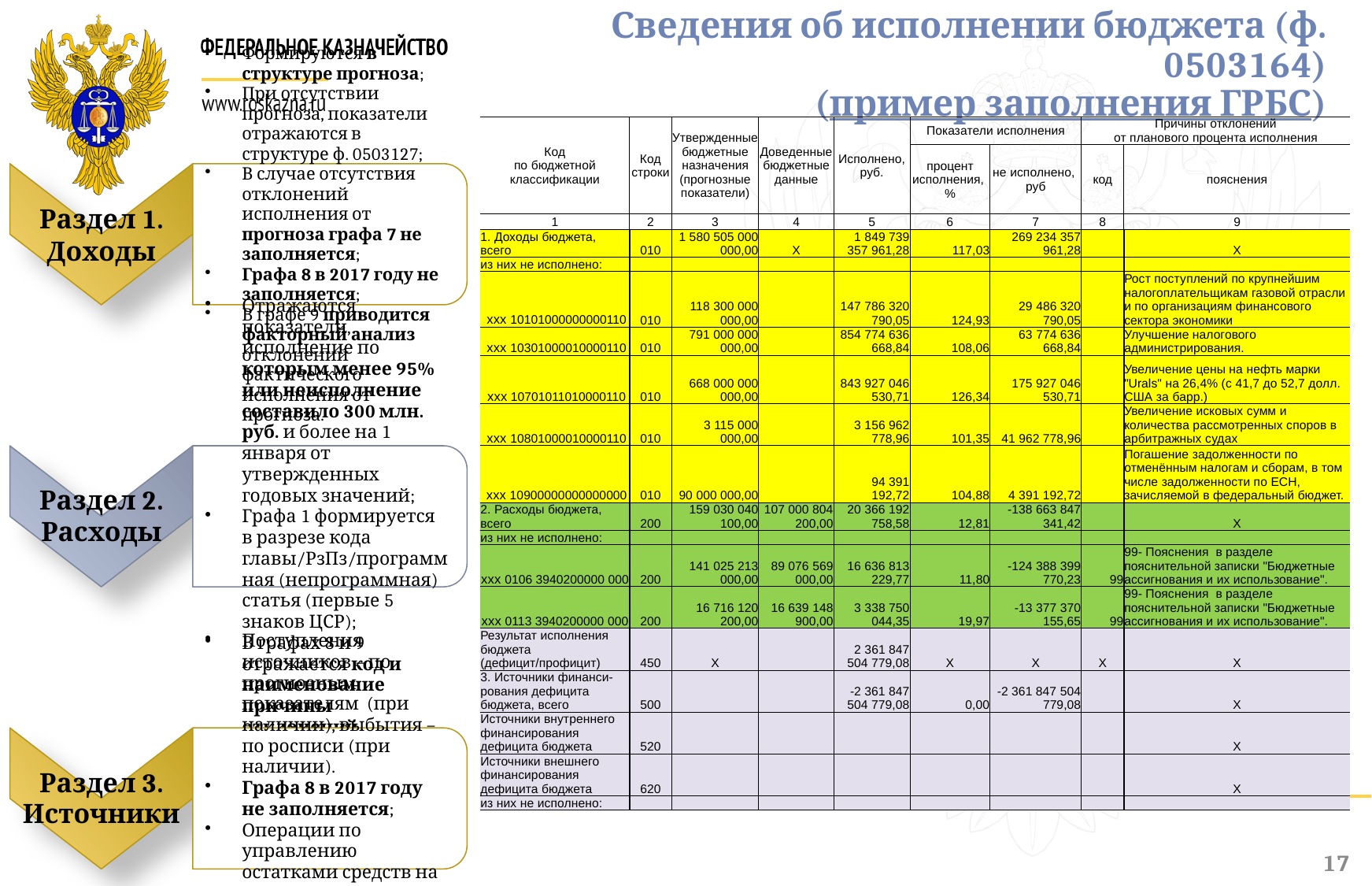

Сведения об исполнении бюджета (ф. 0503164)
(пример заполнения ГРБС)
| Код по бюджетной классификации | Код строки | Утвержденные бюджетные назначения (прогнозные показатели) | Доведенные бюджетные данные | Исполнено, руб. | Показатели исполнения |  | Причины отклонений от планового процента исполнения |  |
| --- | --- | --- | --- | --- | --- | --- | --- | --- |
|  |  |  |  |  | процент исполнения, % | не исполнено, руб | код | пояснения |
| 1 | 2 | 3 | 4 | 5 | 6 | 7 | 8 | 9 |
| 1. Доходы бюджета, всего | 010 | 1 580 505 000 000,00 | X | 1 849 739 357 961,28 | 117,03 | 269 234 357 961,28 |  | X |
| из них не исполнено: |  |  |  |  |  |  |  |  |
| xxx 10101000000000110 | 010 | 118 300 000 000,00 |  | 147 786 320 790,05 | 124,93 | 29 486 320 790,05 |  | Рост поступлений по крупнейшим налогоплательщикам газовой отрасли и по организациям финансового сектора экономики |
| xxx 10301000010000110 | 010 | 791 000 000 000,00 |  | 854 774 636 668,84 | 108,06 | 63 774 636 668,84 |  | Улучшение налогового администрирования. |
| xxx 10701011010000110 | 010 | 668 000 000 000,00 |  | 843 927 046 530,71 | 126,34 | 175 927 046 530,71 |  | Увеличение цены на нефть марки "Urals" на 26,4% (с 41,7 до 52,7 долл. США за барр.) |
| xxx 10801000010000110 | 010 | 3 115 000 000,00 |  | 3 156 962 778,96 | 101,35 | 41 962 778,96 |  | Увеличение исковых сумм и количества рассмотренных споров в арбитражных судах |
| xxx 10900000000000000 | 010 | 90 000 000,00 |  | 94 391 192,72 | 104,88 | 4 391 192,72 |  | Погашение задолженности по отменённым налогам и сборам, в том числе задолженности по ЕСН, зачисляемой в федеральный бюджет. |
| 2. Расходы бюджета, всего | 200 | 159 030 040 100,00 | 107 000 804 200,00 | 20 366 192 758,58 | 12,81 | -138 663 847 341,42 |  | X |
| из них не исполнено: |  |  |  |  |  |  |  |  |
| xxx 0106 3940200000 000 | 200 | 141 025 213 000,00 | 89 076 569 000,00 | 16 636 813 229,77 | 11,80 | -124 388 399 770,23 | 99 | 99- Пояснения в разделе пояснительной записки "Бюджетные ассигнования и их использование". |
| xxx 0113 3940200000 000 | 200 | 16 716 120 200,00 | 16 639 148 900,00 | 3 338 750 044,35 | 19,97 | -13 377 370 155,65 | 99 | 99- Пояснения в разделе пояснительной записки "Бюджетные ассигнования и их использование". |
| Результат исполнения бюджета (дефицит/профицит) | 450 | X |  | 2 361 847 504 779,08 | X | X | X | X |
| 3. Источники финанси-рования дефицита бюджета, всего | 500 |  |  | -2 361 847 504 779,08 | 0,00 | -2 361 847 504 779,08 |  | X |
| Источники внутреннего финансирования дефицита бюджета | 520 |  |  |  |  |  |  | X |
| Источники внешнего финансирования дефицита бюджета | 620 |  |  |  |  |  |  | X |
| из них не исполнено: |  |  |  |  |  |  |  |  |
Раздел 1.
Доходы
Раздел 2.
Расходы
Раздел 3.
Источники
Формируются в структуре прогноза;
При отсутствии прогноза, показатели отражаются в структуре ф. 0503127;
В случае отсутствия отклонений исполнения от прогноза графа 7 не заполняется;
Графа 8 в 2017 году не заполняется;
Графа 1 формируется в разрезе кода главы/РзПз/программная (непрограммная) статья (первые 5 знаков ЦСР);
Графа 8 в 2017 году не заполняется;
17